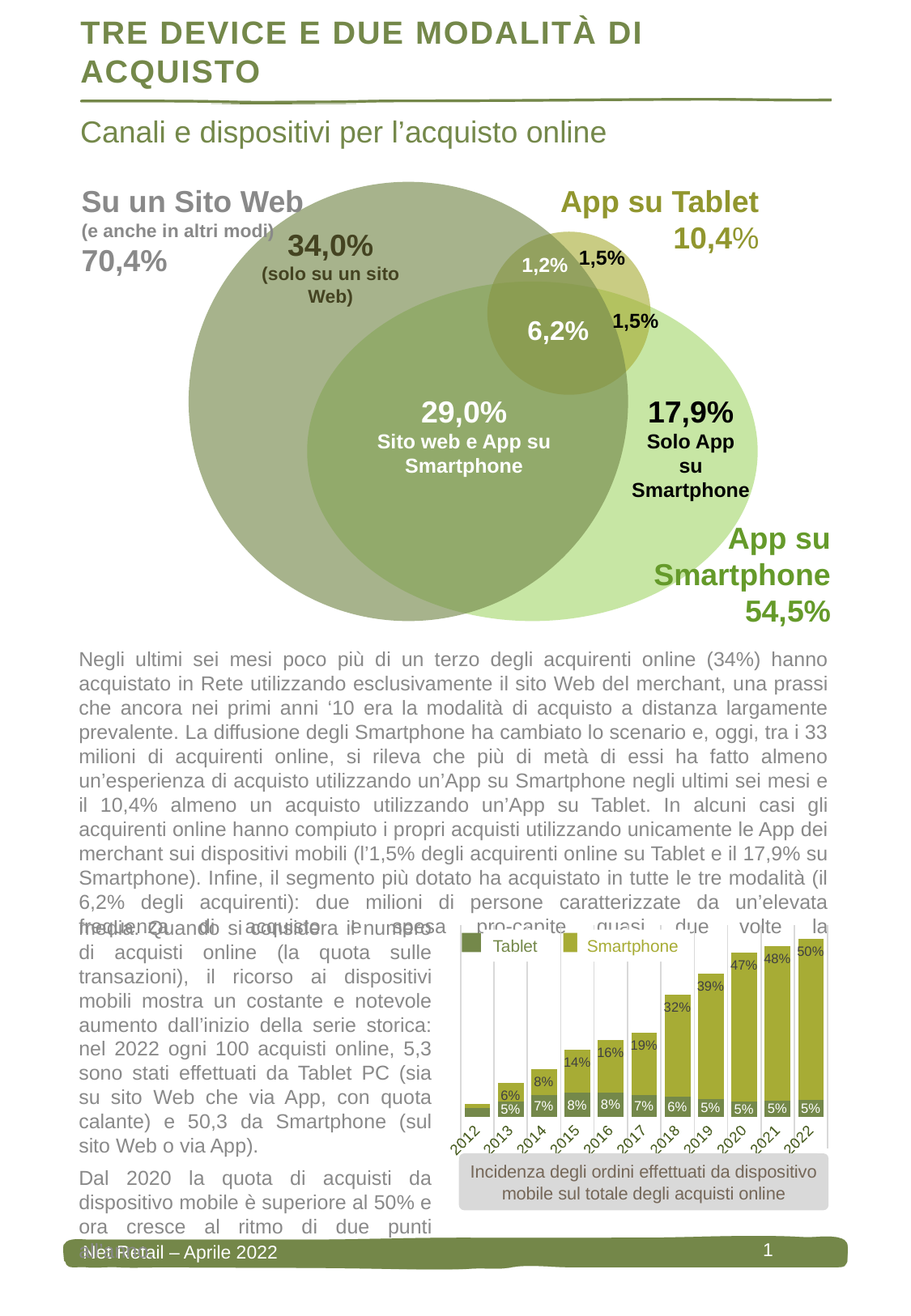

# Tre device e due modalità di acquisto
Canali e dispositivi per l’acquisto online
Su un Sito Web
(e anche in altri modi)
70,4%
App su Tablet
10,4%

34,0%
(solo su un sito Web)

1,5%
1,2%

1,5%
6,2%
29,0%
Sito web e App su Smartphone
17,9%
Solo App
su Smartphone
App su Smartphone
54,5%
Negli ultimi sei mesi poco più di un terzo degli acquirenti online (34%) hanno acquistato in Rete utilizzando esclusivamente il sito Web del merchant, una prassi che ancora nei primi anni ‘10 era la modalità di acquisto a distanza largamente prevalente. La diffusione degli Smartphone ha cambiato lo scenario e, oggi, tra i 33 milioni di acquirenti online, si rileva che più di metà di essi ha fatto almeno un’esperienza di acquisto utilizzando un’App su Smartphone negli ultimi sei mesi e il 10,4% almeno un acquisto utilizzando un’App su Tablet. In alcuni casi gli acquirenti online hanno compiuto i propri acquisti utilizzando unicamente le App dei merchant sui dispositivi mobili (l’1,5% degli acquirenti online su Tablet e il 17,9% su Smartphone). Infine, il segmento più dotato ha acquistato in tutte le tre modalità (il 6,2% degli acquirenti): due milioni di persone caratterizzate da un’elevata frequenza di acquisto e spesa pro-capite quasi due volte la

media. Quando si considera il numero di acquisti online (la quota sulle transazioni), il ricorso ai dispositivi mobili mostra un costante e notevole aumento dall’inizio della serie storica: nel 2022 ogni 100 acquisti online, 5,3 sono stati effettuati da Tablet PC (sia su sito Web che via App, con quota calante) e 50,3 da Smartphone (sul sito Web o via App).

Dal 2020 la quota di acquisti da dispositivo mobile è superiore al 50% e ora cresce al ritmo di due punti all’anno.

### Chart

| Category | Tablet | Smartphone |
|---|---|---|
| 2012 | 0.027 | 0.013 |
| 2013 | 0.047 | 0.059 |
| 2014 | 0.067 | 0.082 |
| 2015 | 0.075 | 0.135 |
| 2016 | 0.07549293555252358 | 0.16375462990672612 |
| 2017 | 0.06763867235033229 | 0.19487121689114748 |
| 2018 | 0.061 | 0.321 |
| 2019 | 0.0545 | 0.393 |
| 2020 | 0.048 | 0.465 |
| 2021 | 0.05039391075009406 | 0.4841182854030489 |
| 2022 | 0.052787821500188126 | 0.5032365708060977 |
Tablet
Smartphone

Incidenza degli ordini effettuati da dispositivo mobile sul totale degli acquisti online